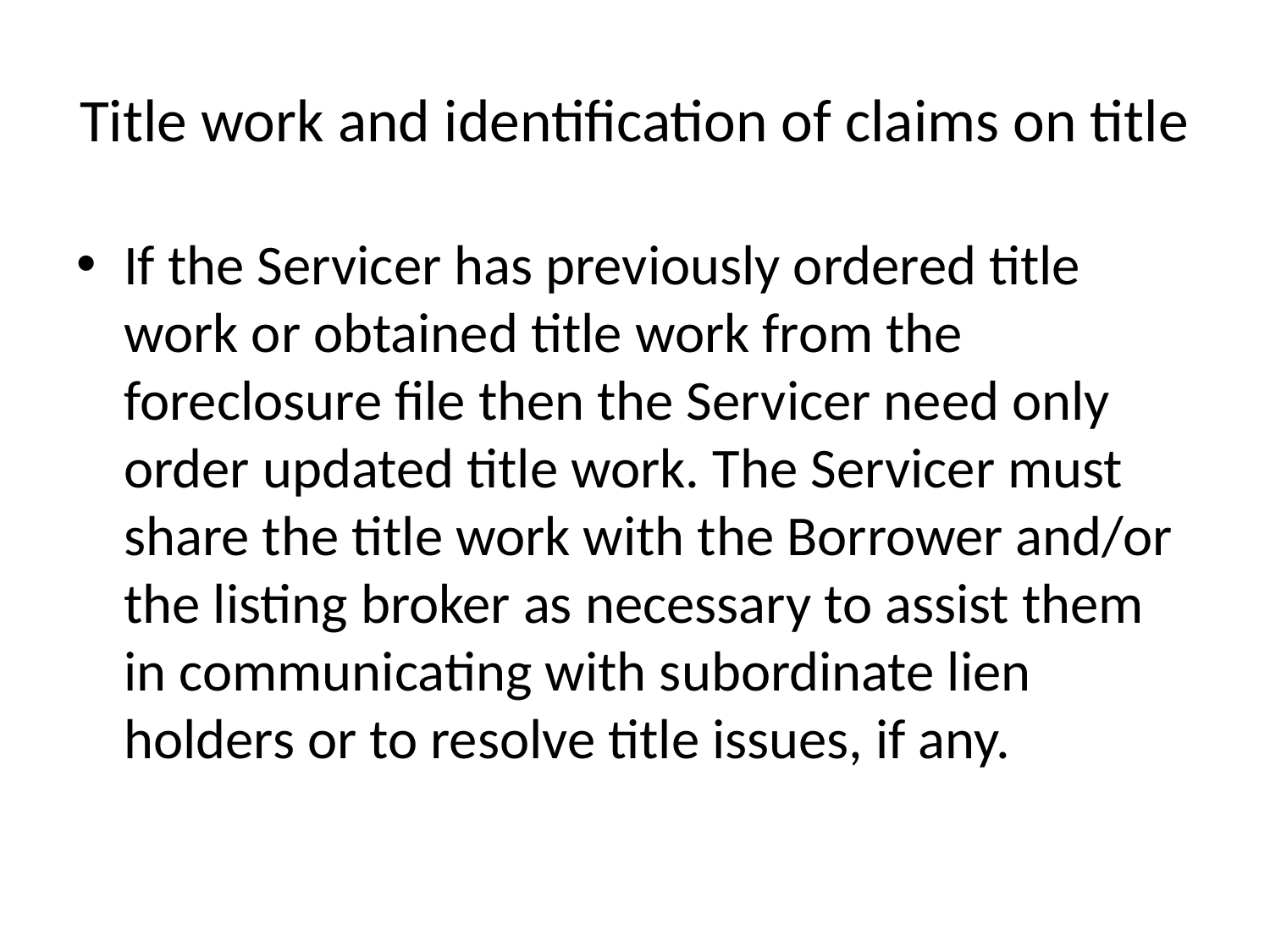

# Title work and identification of claims on title
If the Servicer has previously ordered title work or obtained title work from the foreclosure file then the Servicer need only order updated title work. The Servicer must share the title work with the Borrower and/or the listing broker as necessary to assist them in communicating with subordinate lien holders or to resolve title issues, if any.